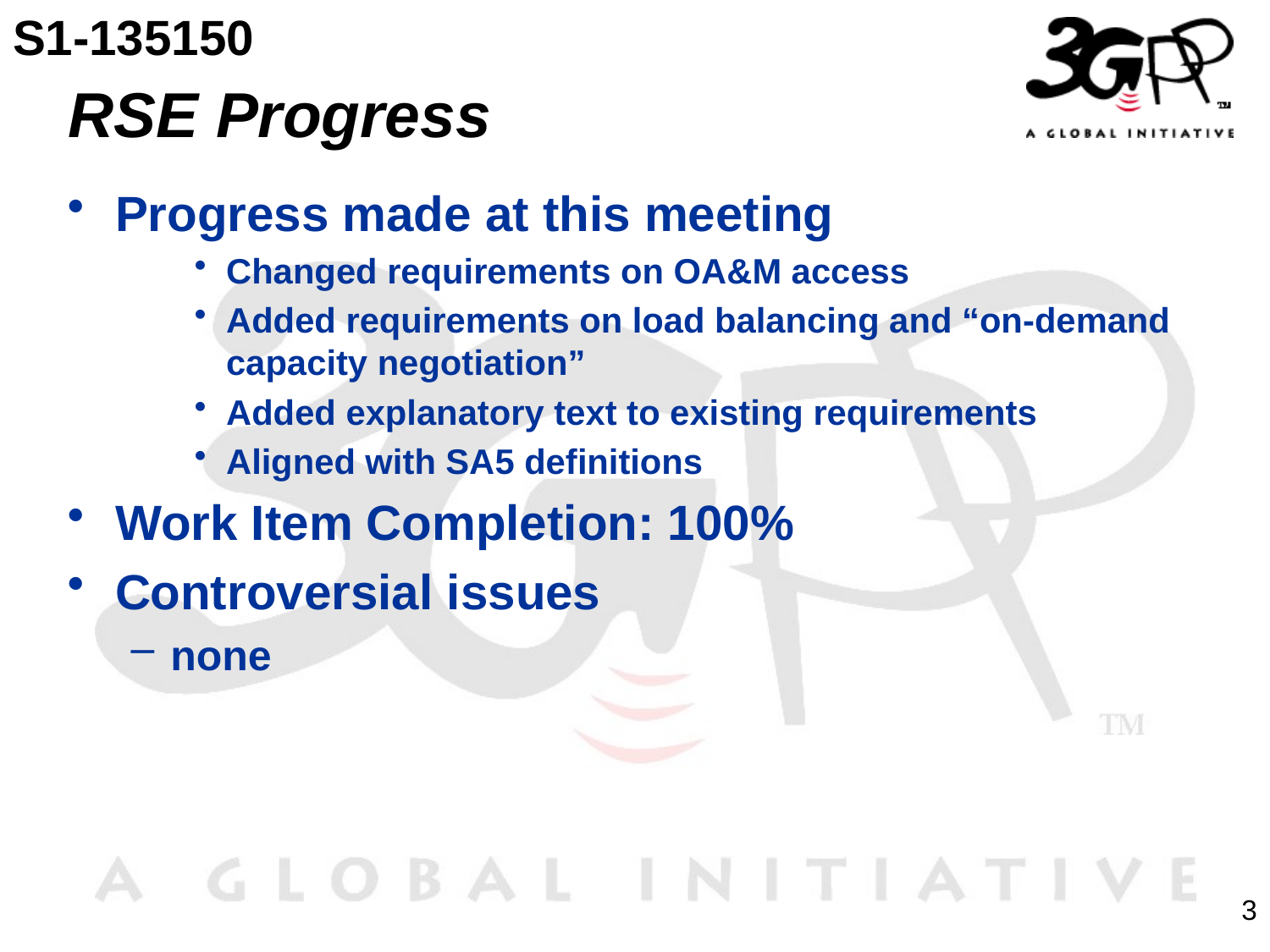

S1-135150
# RSE Progress
Progress made at this meeting
Changed requirements on OA&M access
Added requirements on load balancing and “on-demand capacity negotiation”
Added explanatory text to existing requirements
Aligned with SA5 definitions
Work Item Completion: 100%
Controversial issues
none
3